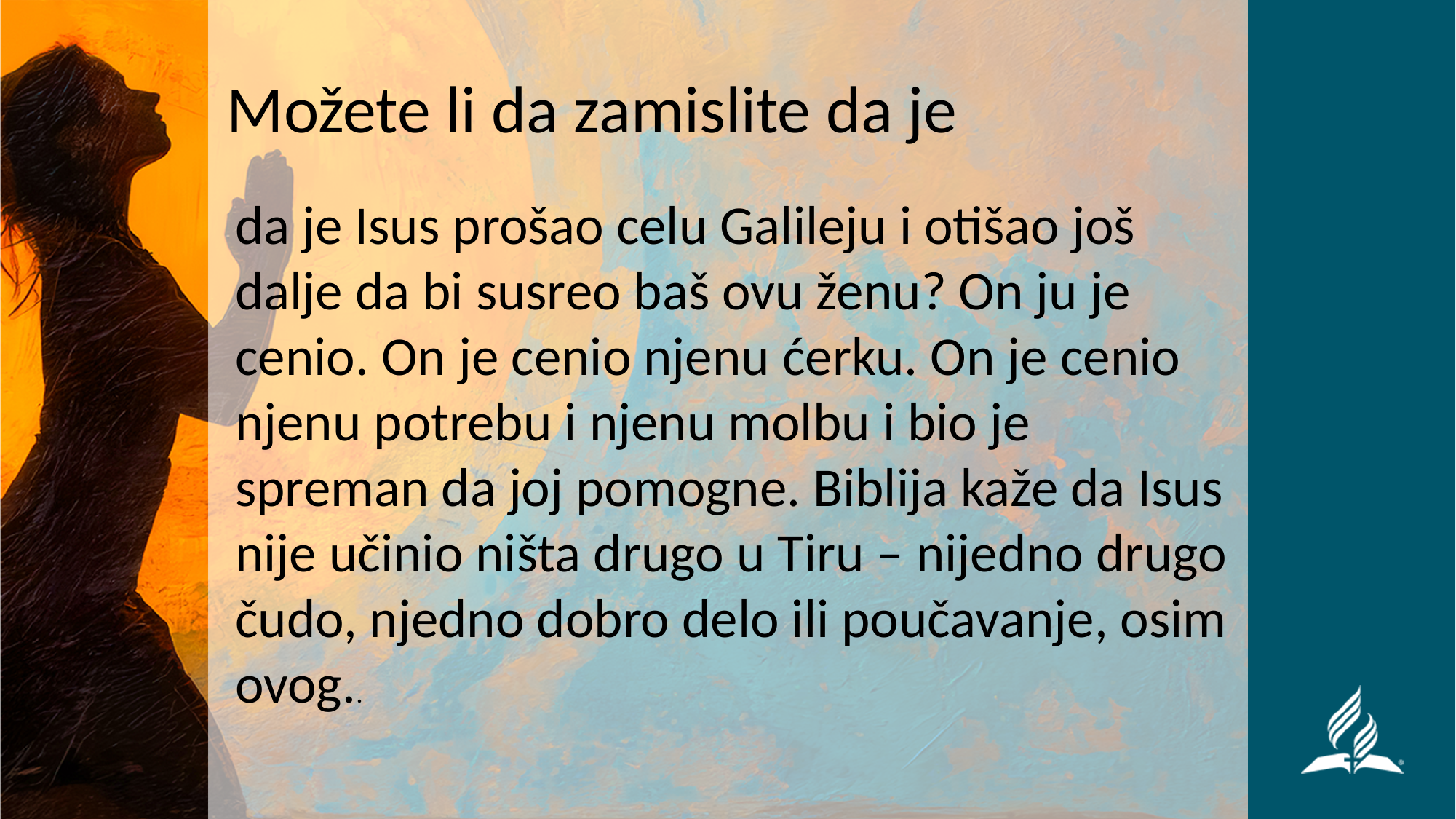

# Možete li da zamislite da je
da je Isus prošao celu Galileju i otišao još dalje da bi susreo baš ovu ženu? On ju je cenio. On je cenio njenu ćerku. On je cenio njenu potrebu i njenu molbu i bio je spreman da joj pomogne. Biblija kaže da Isus nije učinio ništa drugo u Tiru – nijedno drugo čudo, njedno dobro delo ili poučavanje, osim ovog..